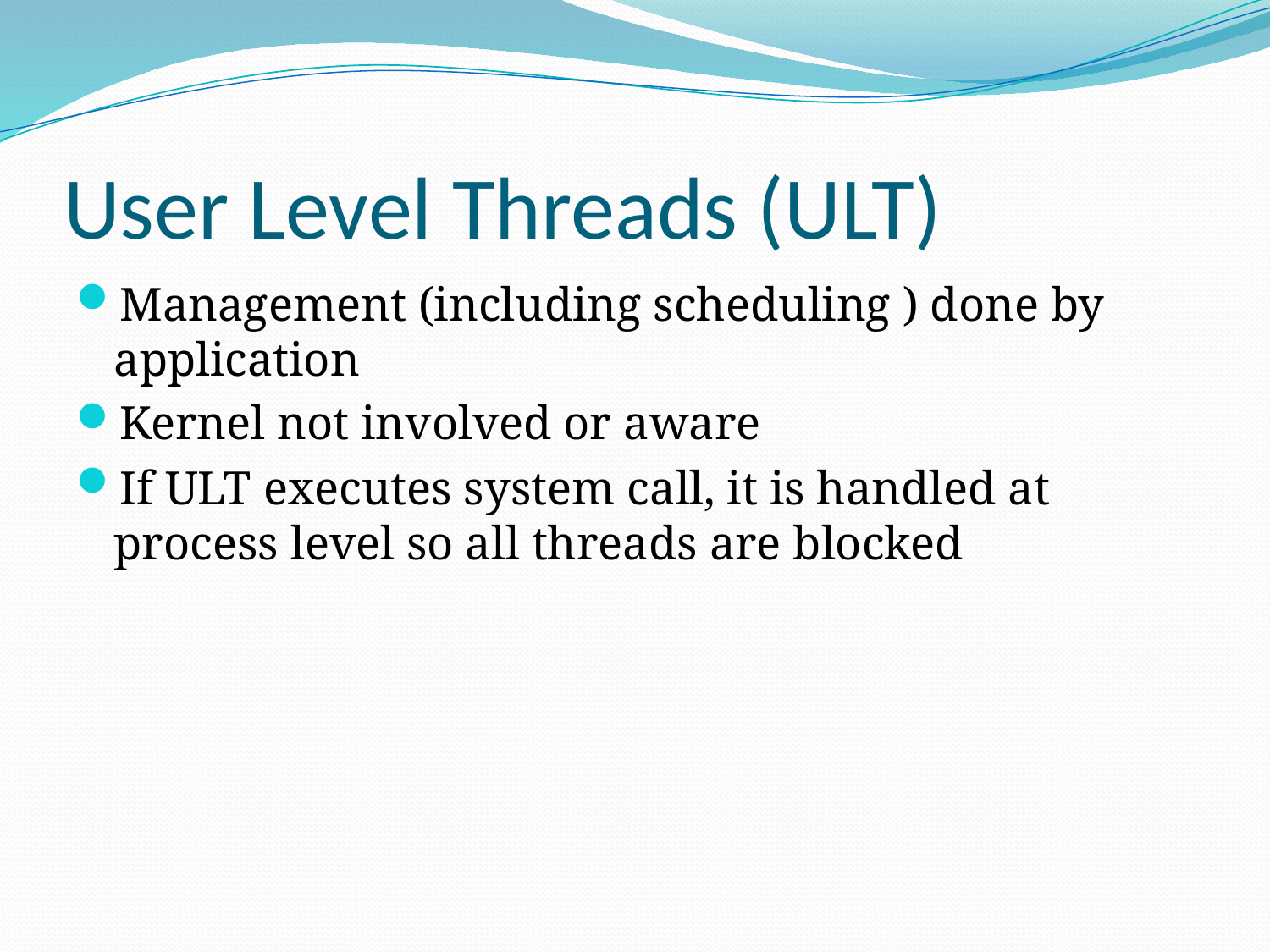

# User Level Threads (ULT)
Management (including scheduling ) done by application
Kernel not involved or aware
If ULT executes system call, it is handled at process level so all threads are blocked